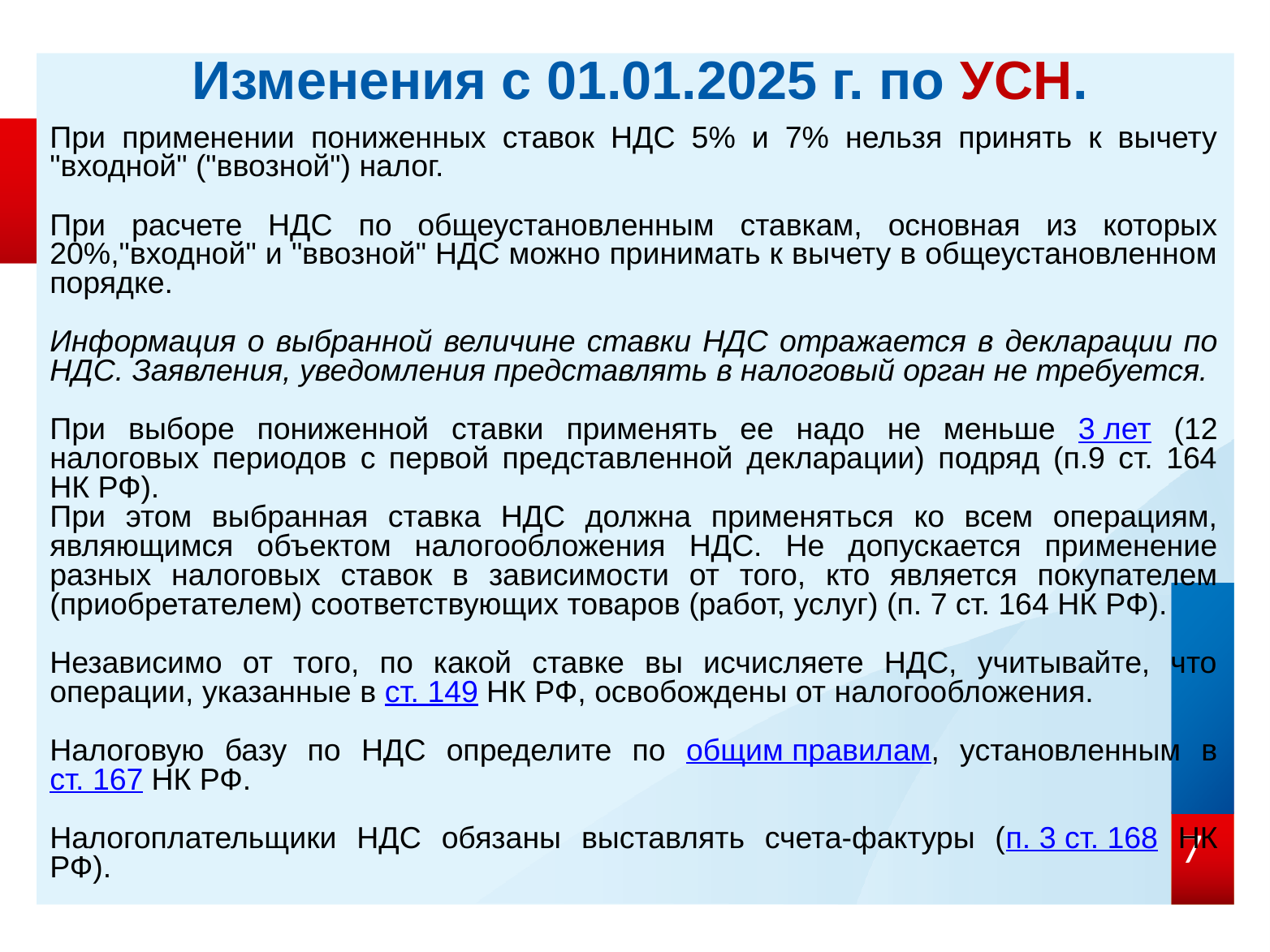

Изменения с 01.01.2025 г. по УСН.

При применении пониженных ставок НДС 5% и 7% нельзя принять к вычету "входной" ("ввозной") налог.

При расчете НДС по общеустановленным ставкам, основная из которых 20%,"входной" и "ввозной" НДС можно принимать к вычету в общеустановленном порядке.

Информация о выбранной величине ставки НДС отражается в декларации по НДС. Заявления, уведомления представлять в налоговый орган не требуется.

При выборе пониженной ставки применять ее надо не меньше 3 лет (12 налоговых периодов с первой представленной декларации) подряд (п.9 ст. 164 НК РФ).
При этом выбранная ставка НДС должна применяться ко всем операциям, являющимся объектом налогообложения НДС. Не допускается применение разных налоговых ставок в зависимости от того, кто является покупателем (приобретателем) соответствующих товаров (работ, услуг) (п. 7 ст. 164 НК РФ).

Независимо от того, по какой ставке вы исчисляете НДС, учитывайте, что операции, указанные в ст. 149 НК РФ, освобождены от налогообложения.

Налоговую базу по НДС определите по общим правилам, установленным в ст. 167 НК РФ.

Налогоплательщики НДС обязаны выставлять счета-фактуры (п. 3 ст. 168 НК РФ).

7